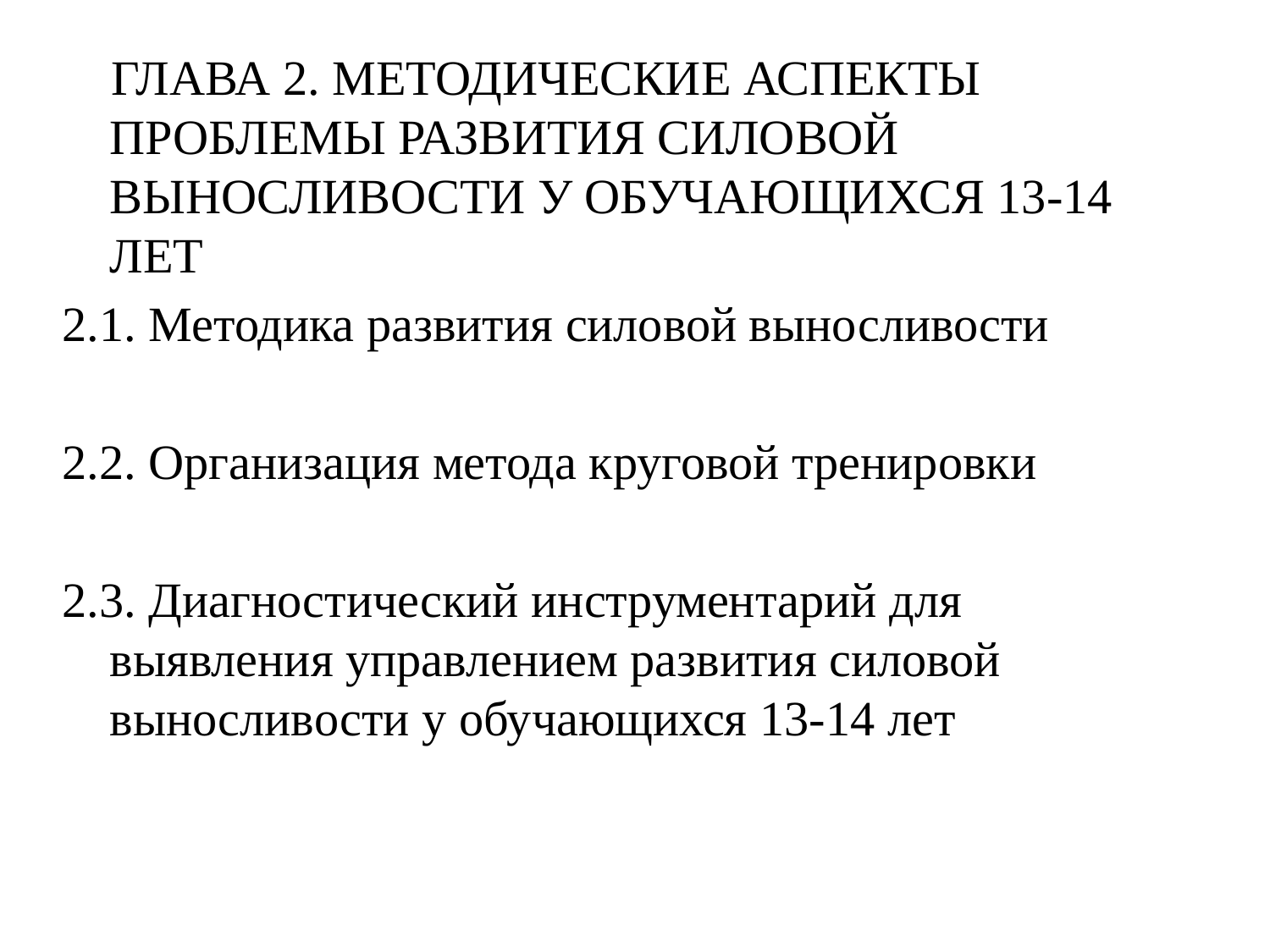

ГЛАВА 2. МЕТОДИЧЕСКИЕ АСПЕКТЫ ПРОБЛЕМЫ РАЗВИТИЯ СИЛОВОЙ ВЫНОСЛИВОСТИ У ОБУЧАЮЩИХСЯ 13-14 ЛЕТ
2.1. Методика развития силовой выносливости

2.2. Организация метода круговой тренировки

2.3. Диагностический инструментарий для выявления управлением развития силовой выносливости у обучающихся 13-14 лет